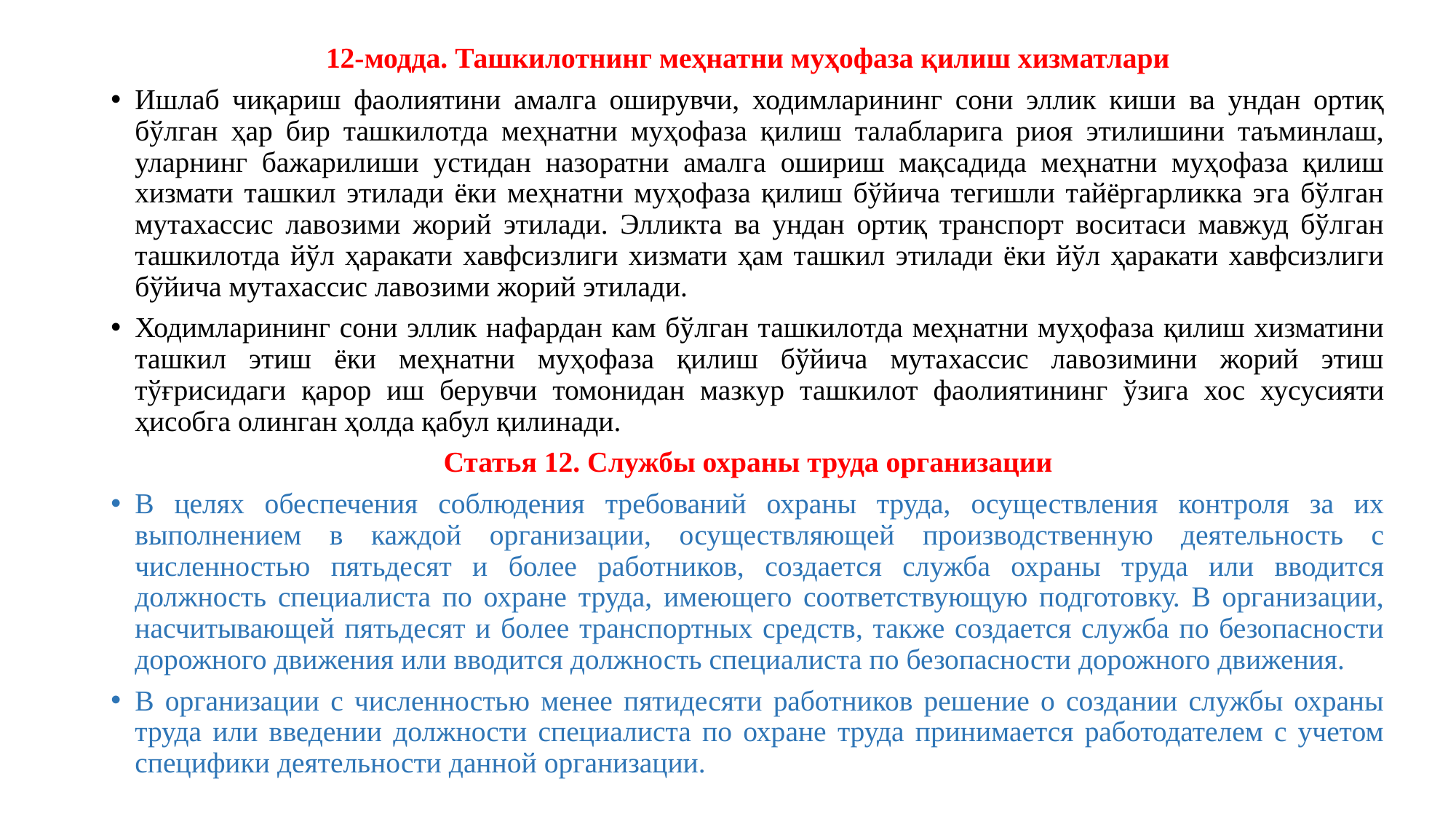

12-модда. Ташкилотнинг меҳнатни муҳофаза қилиш хизматлари
Ишлаб чиқариш фаолиятини амалга оширувчи, ходимларининг сони эллик киши ва ундан ортиқ бўлган ҳар бир ташкилотда меҳнатни муҳофаза қилиш талабларига риоя этилишини таъминлаш, уларнинг бажарилиши устидан назоратни амалга ошириш мақсадида меҳнатни муҳофаза қилиш хизмати ташкил этилади ёки меҳнатни муҳофаза қилиш бўйича тегишли тайёргарликка эга бўлган мутахассис лавозими жорий этилади. Элликта ва ундан ортиқ транспорт воситаси мавжуд бўлган ташкилотда йўл ҳаракати хавфсизлиги хизмати ҳам ташкил этилади ёки йўл ҳаракати хавфсизлиги бўйича мутахассис лавозими жорий этилади.
Ходимларининг сони эллик нафардан кам бўлган ташкилотда меҳнатни муҳофаза қилиш хизматини ташкил этиш ёки меҳнатни муҳофаза қилиш бўйича мутахассис лавозимини жорий этиш тўғрисидаги қарор иш берувчи томонидан мазкур ташкилот фаолиятининг ўзига хос хусусияти ҳисобга олинган ҳолда қабул қилинади.
Статья 12. Службы охраны труда организации
В целях обеспечения соблюдения требований охраны труда, осуществления контроля за их выполнением в каждой организации, осуществляющей производственную деятельность с численностью пятьдесят и более работников, создается служба охраны труда или вводится должность специалиста по охране труда, имеющего соответствующую подготовку. В организации, насчитывающей пятьдесят и более транспортных средств, также создается служба по безопасности дорожного движения или вводится должность специалиста по безопасности дорожного движения.
В организации с численностью менее пятидесяти работников решение о создании службы охраны труда или введении должности специалиста по охране труда принимается работодателем с учетом специфики деятельности данной организации.